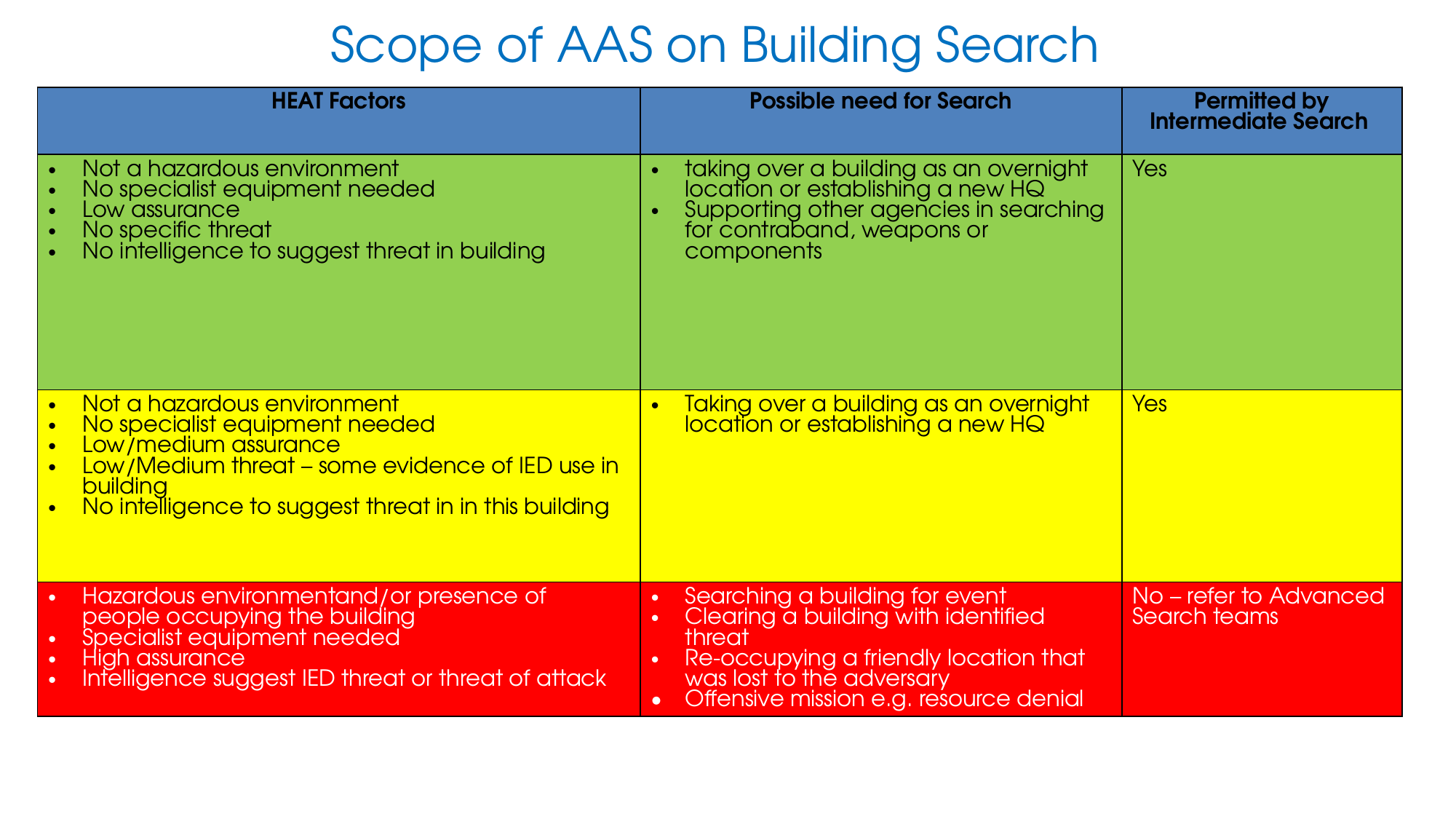

Scope of AAS on Building Search

| HEAT Factors | Possible need for Search | Permitted by Intermediate Search |
| --- | --- | --- |
| Not a hazardous environment No specialist equipment needed Low assurance No specific threat No intelligence to suggest threat in building | taking over a building as an overnight location or establishing a new HQ Supporting other agencies in searching for contraband, weapons or components | Yes |
| Not a hazardous environment No specialist equipment needed Low/medium assurance Low/Medium threat – some evidence of IED use in building No intelligence to suggest threat in in this building | Taking over a building as an overnight location or establishing a new HQ | Yes |
| Hazardous environmentand/or presence of people occupying the building Specialist equipment needed High assurance Intelligence suggest IED threat or threat of attack | Searching a building for event Clearing a building with identified threat Re-occupying a friendly location that was lost to the adversary Offensive mission e.g. resource denial | No – refer to Advanced Search teams |